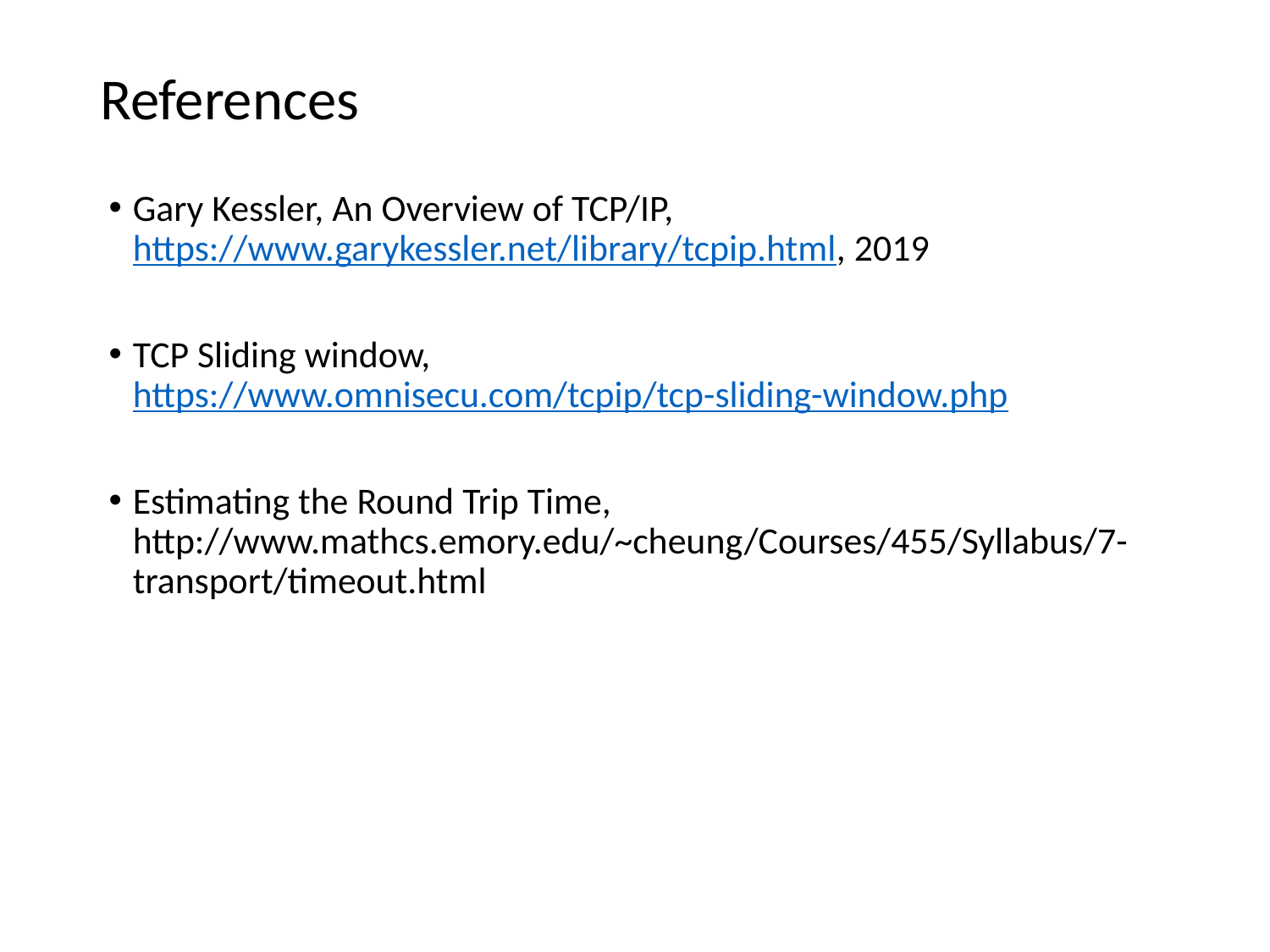

# References
Gary Kessler, An Overview of TCP/IP, https://www.garykessler.net/library/tcpip.html, 2019

TCP Sliding window, https://www.omnisecu.com/tcpip/tcp-sliding-window.php

Estimating the Round Trip Time, http://www.mathcs.emory.edu/~cheung/Courses/455/Syllabus/7-transport/timeout.html